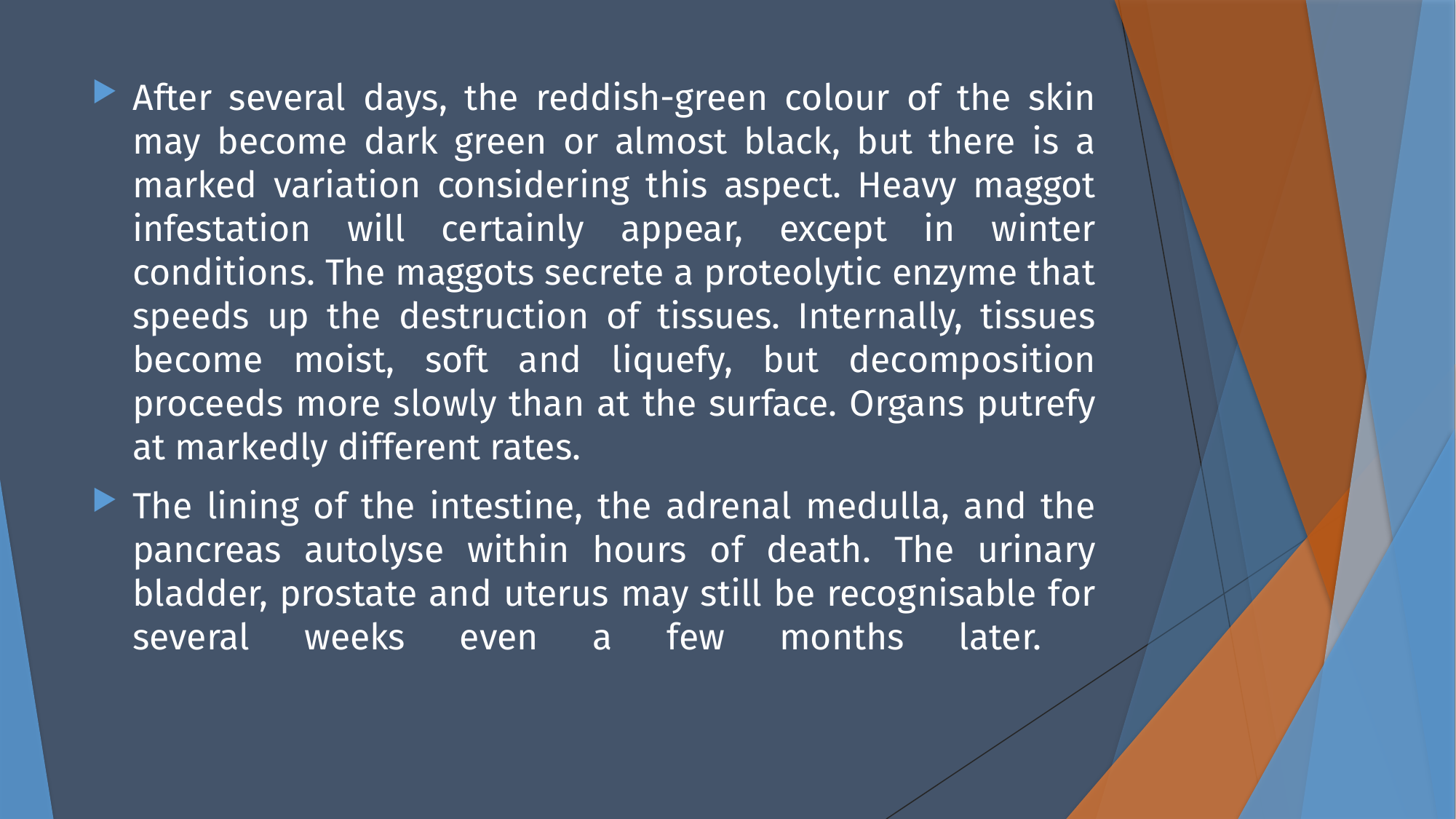

After several days, the reddish-green colour of the skin may become dark green or almost black, but there is a marked variation considering this aspect. Heavy maggot infestation will certainly appear, except in winter conditions. The maggots secrete a proteolytic enzyme that speeds up the destruction of tissues. Internally, tissues become moist, soft and liquefy, but decomposition proceeds more slowly than at the surface. Organs putrefy at markedly different rates.
The lining of the intestine, the adrenal medulla, and the pancreas autolyse within hours of death. The urinary bladder, prostate and uterus may still be recognisable for several weeks even a few months later.